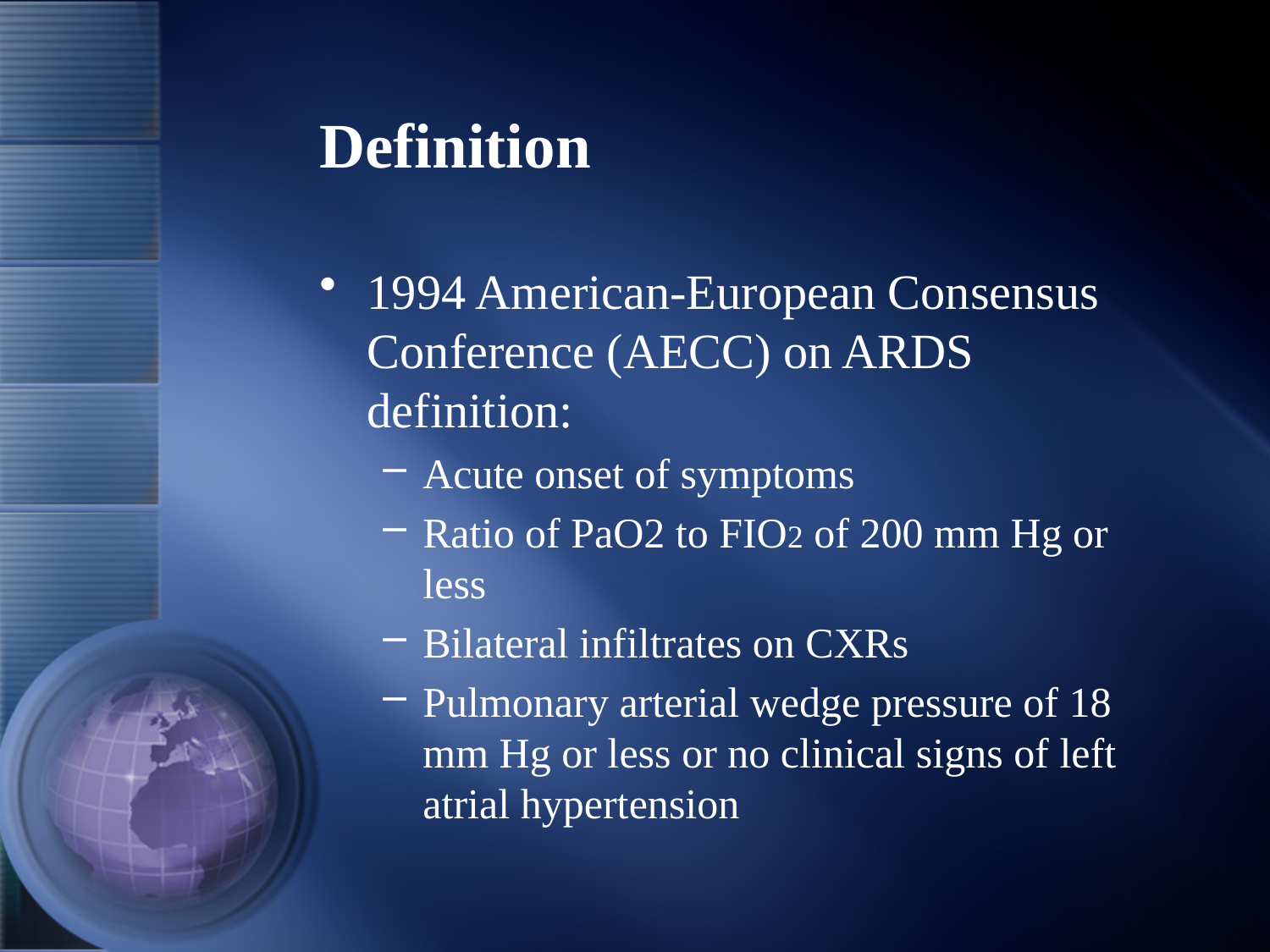

# Definition
1994 American-European Consensus Conference (AECC) on ARDS definition:
Acute onset of symptoms
Ratio of PaO2 to FIO2 of 200 mm Hg or less
Bilateral infiltrates on CXRs
Pulmonary arterial wedge pressure of 18 mm Hg or less or no clinical signs of left atrial hypertension